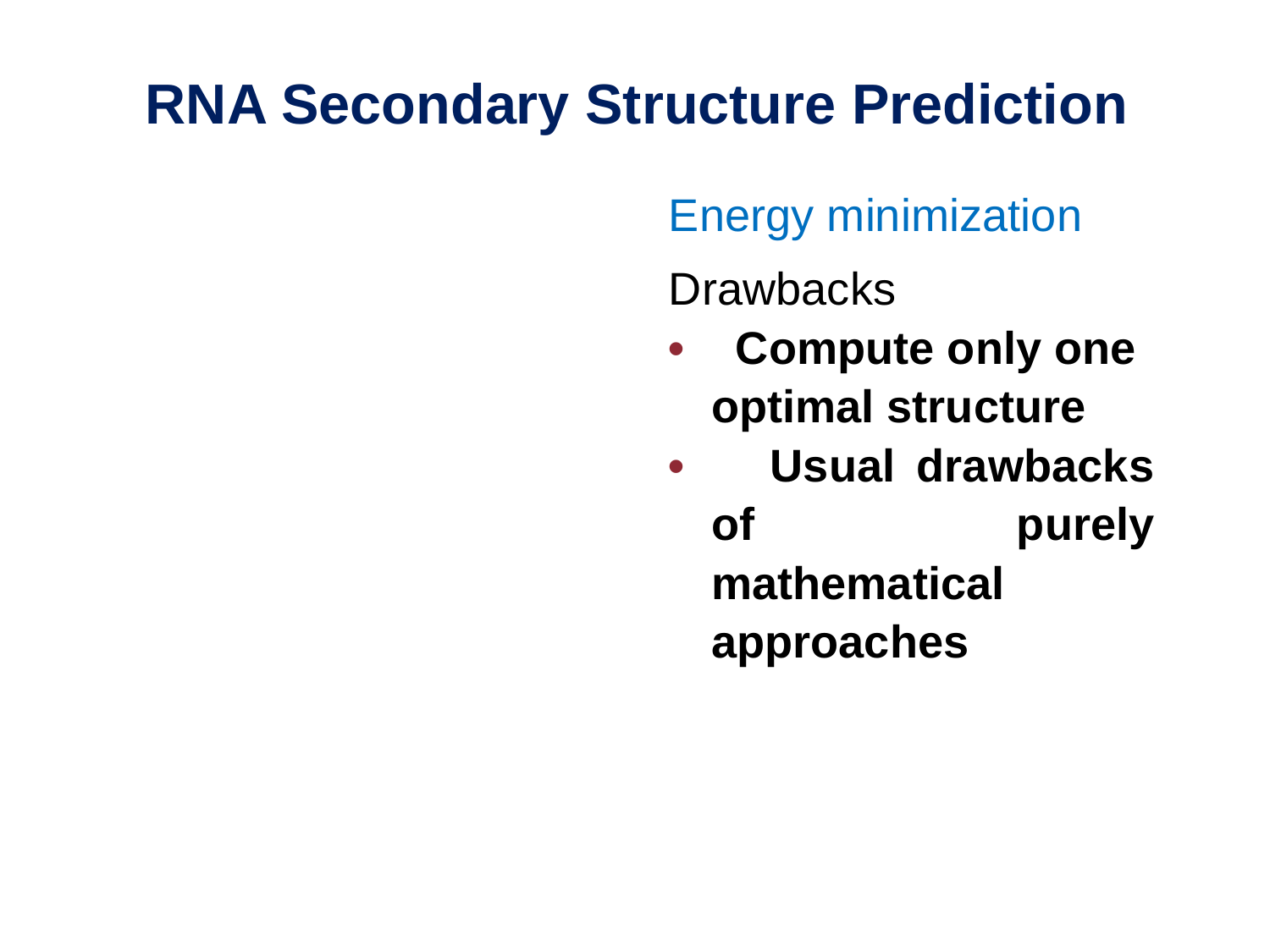

RNA Secondary Structure Prediction
Energy minimization
Drawbacks
•    Compute only one optimal structure
•    Usual drawbacks of purely mathematical approaches